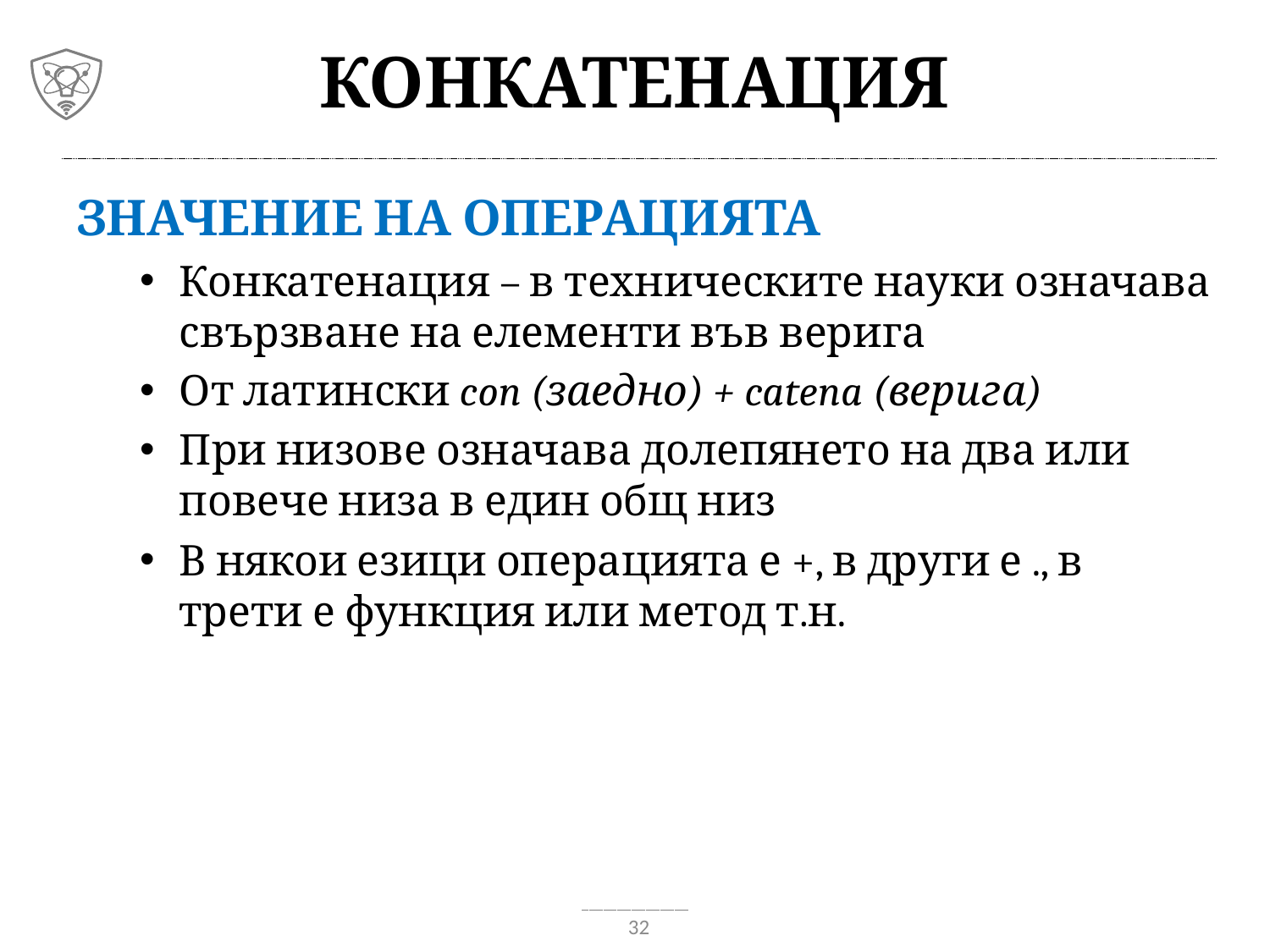

# Конкатенация
Значение на операцията
Конкатенация – в техническите науки означава свързване на елементи във верига
От латински con (заедно) + catena (верига)
При низове означава долепянето на два или повече низа в един общ низ
В някои езици операцията е +, в други е ., в трети е функция или метод т.н.
32